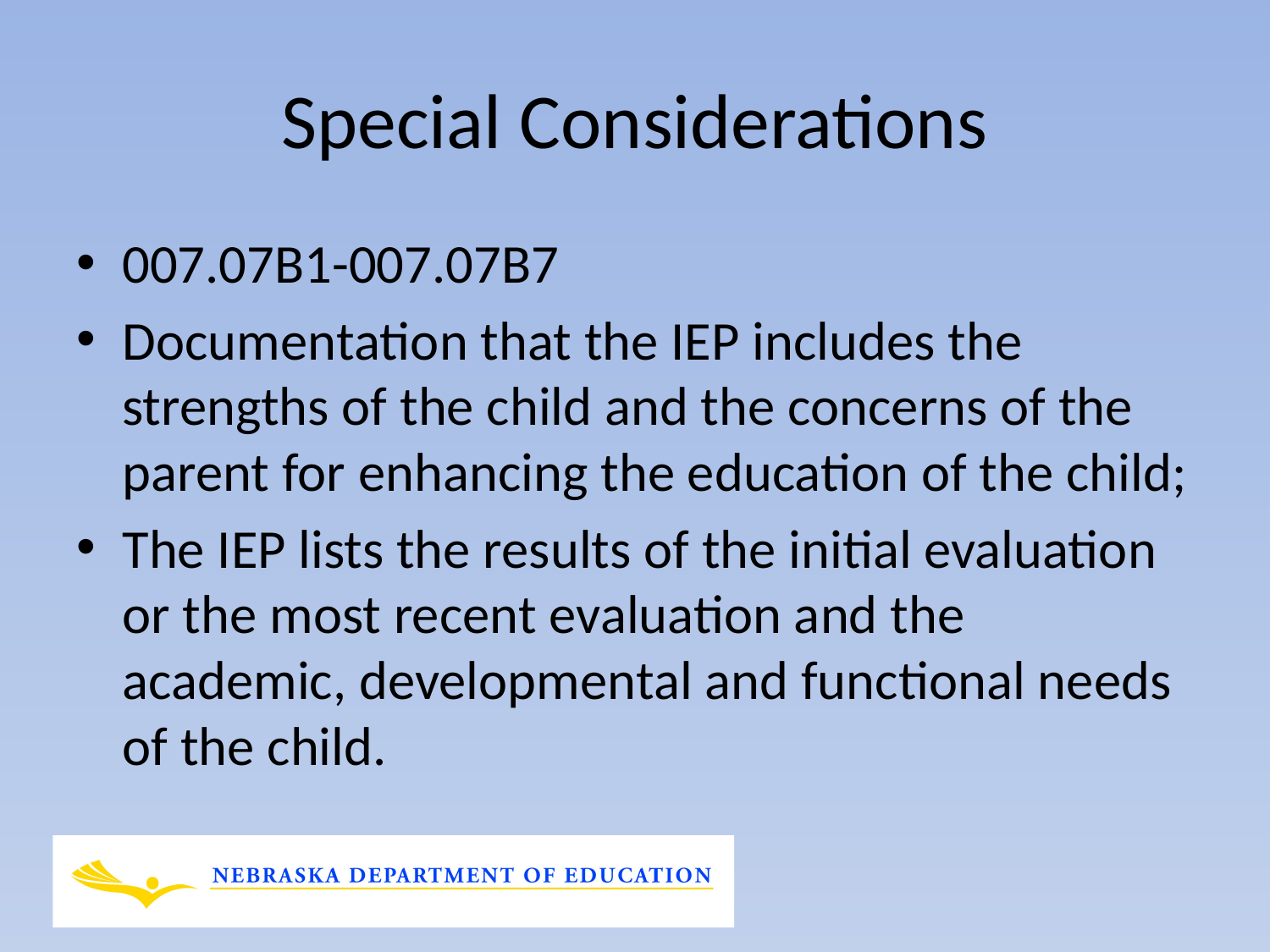

# Special Considerations
007.07B1-007.07B7
Documentation that the IEP includes the strengths of the child and the concerns of the parent for enhancing the education of the child;
The IEP lists the results of the initial evaluation or the most recent evaluation and the academic, developmental and functional needs of the child.